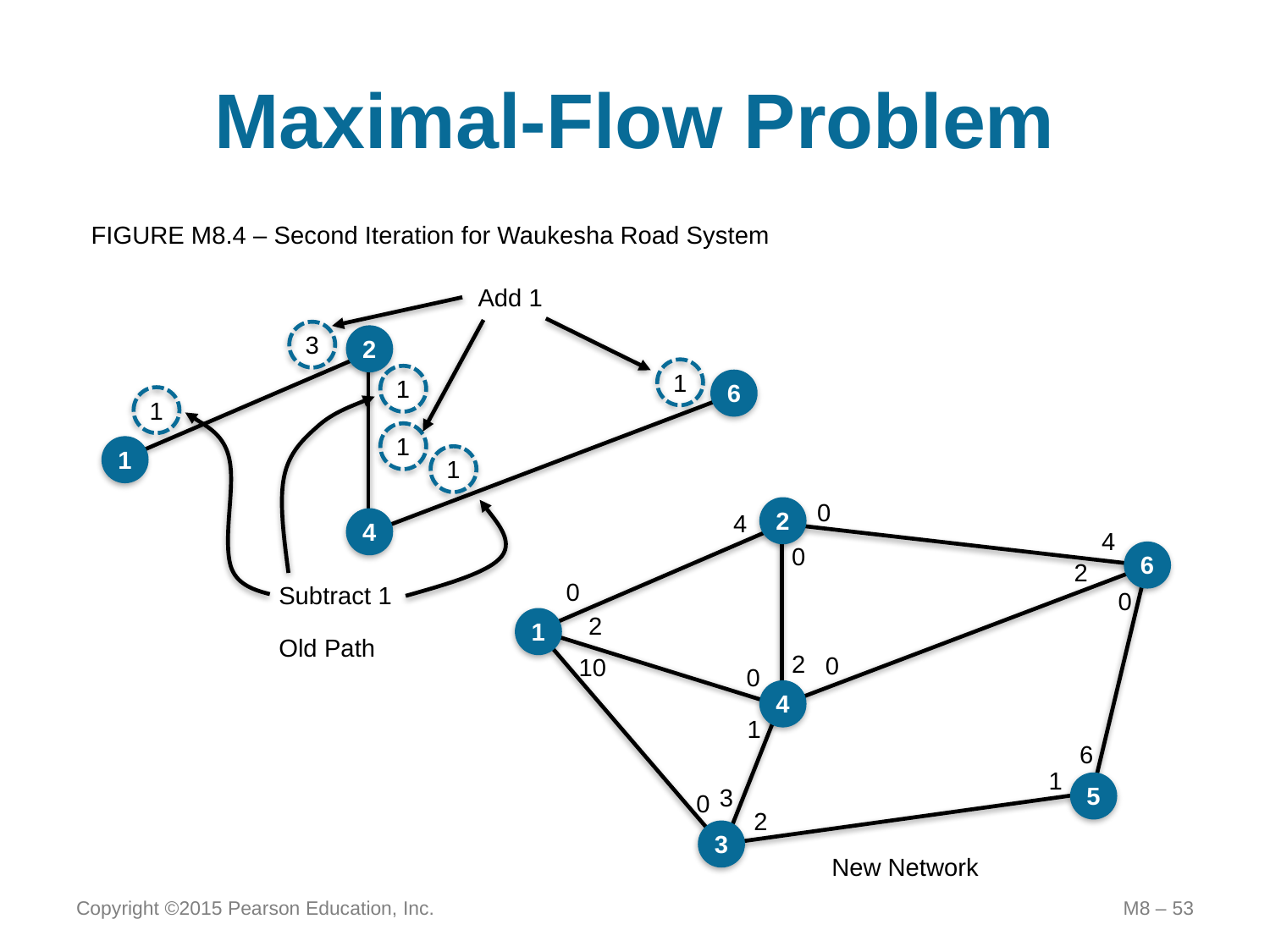

# Maximal-Flow Problem
FIGURE M8.4 – Second Iteration for Waukesha Road System
Add 1

3

2

1

1

6

1

1

1

1

4
Subtract 1
Old Path
0

2
4
4
0

6
2
0
0
2

1
2
0
10
0

4
1
6
1

5
3
0
2

3
New Network
Copyright ©2015 Pearson Education, Inc.
M8 – 53